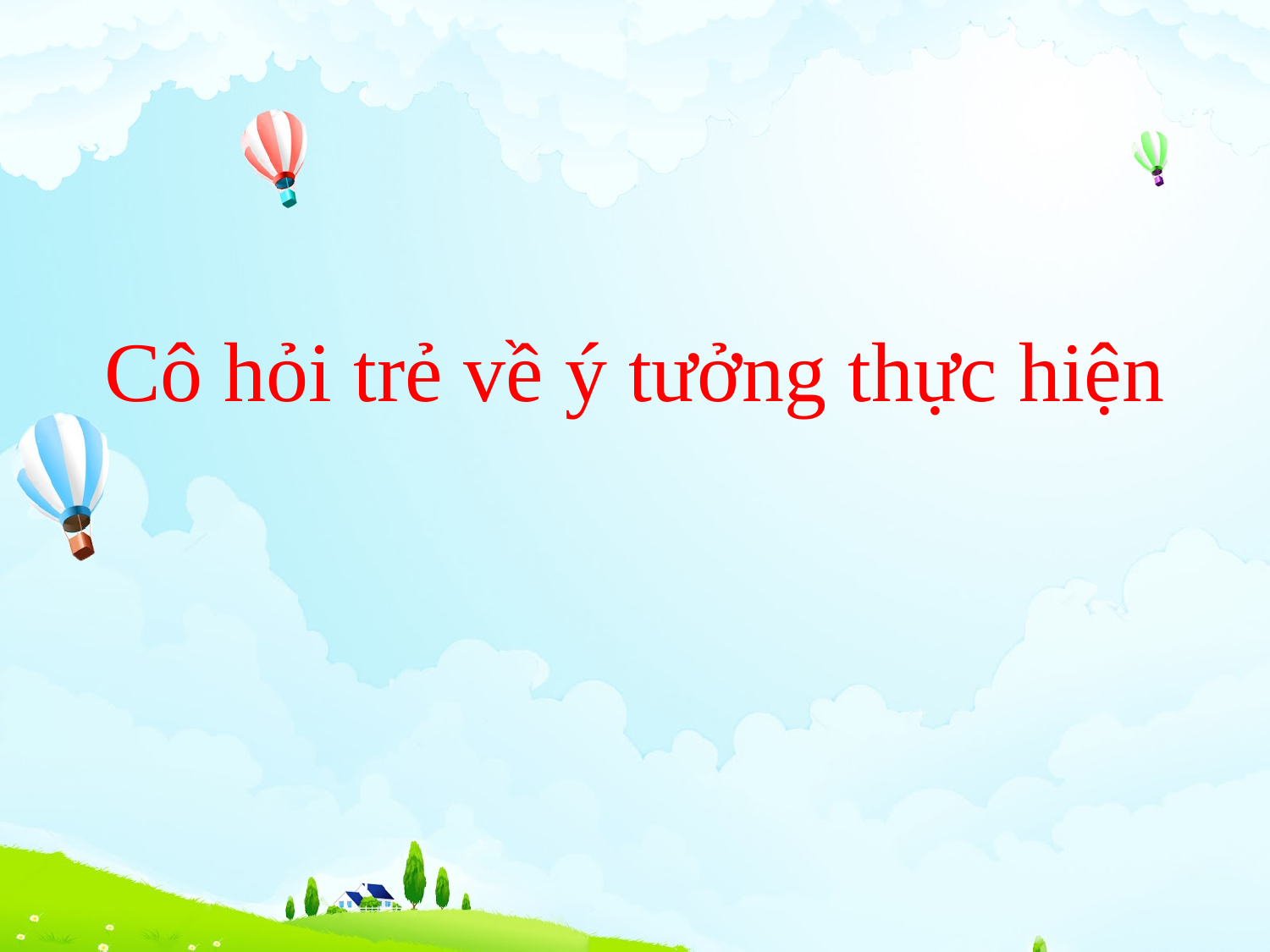

# Cô hỏi trẻ về ý tưởng thực hiện